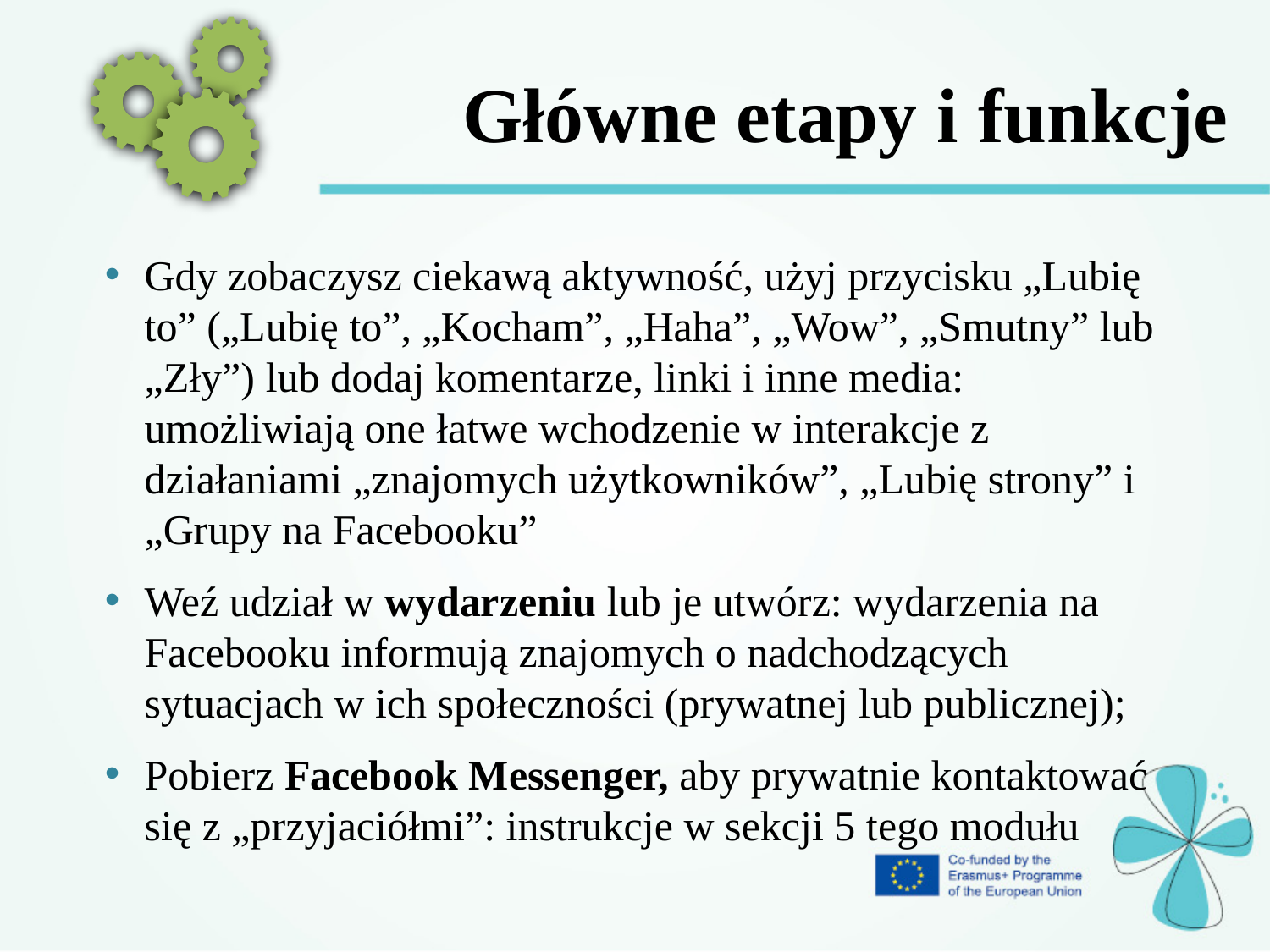

Główne etapy i funkcje
Gdy zobaczysz ciekawą aktywność, użyj przycisku „Lubię to” („Lubię to”, „Kocham”, „Haha”, „Wow”, „Smutny” lub „Zły”) lub dodaj komentarze, linki i inne media: umożliwiają one łatwe wchodzenie w interakcje z działaniami „znajomych użytkowników”, „Lubię strony” i „Grupy na Facebooku”
Weź udział w wydarzeniu lub je utwórz: wydarzenia na Facebooku informują znajomych o nadchodzących sytuacjach w ich społeczności (prywatnej lub publicznej);

Pobierz Facebook Messenger, aby prywatnie kontaktować się z „przyjaciółmi”: instrukcje w sekcji 5 tego modułu